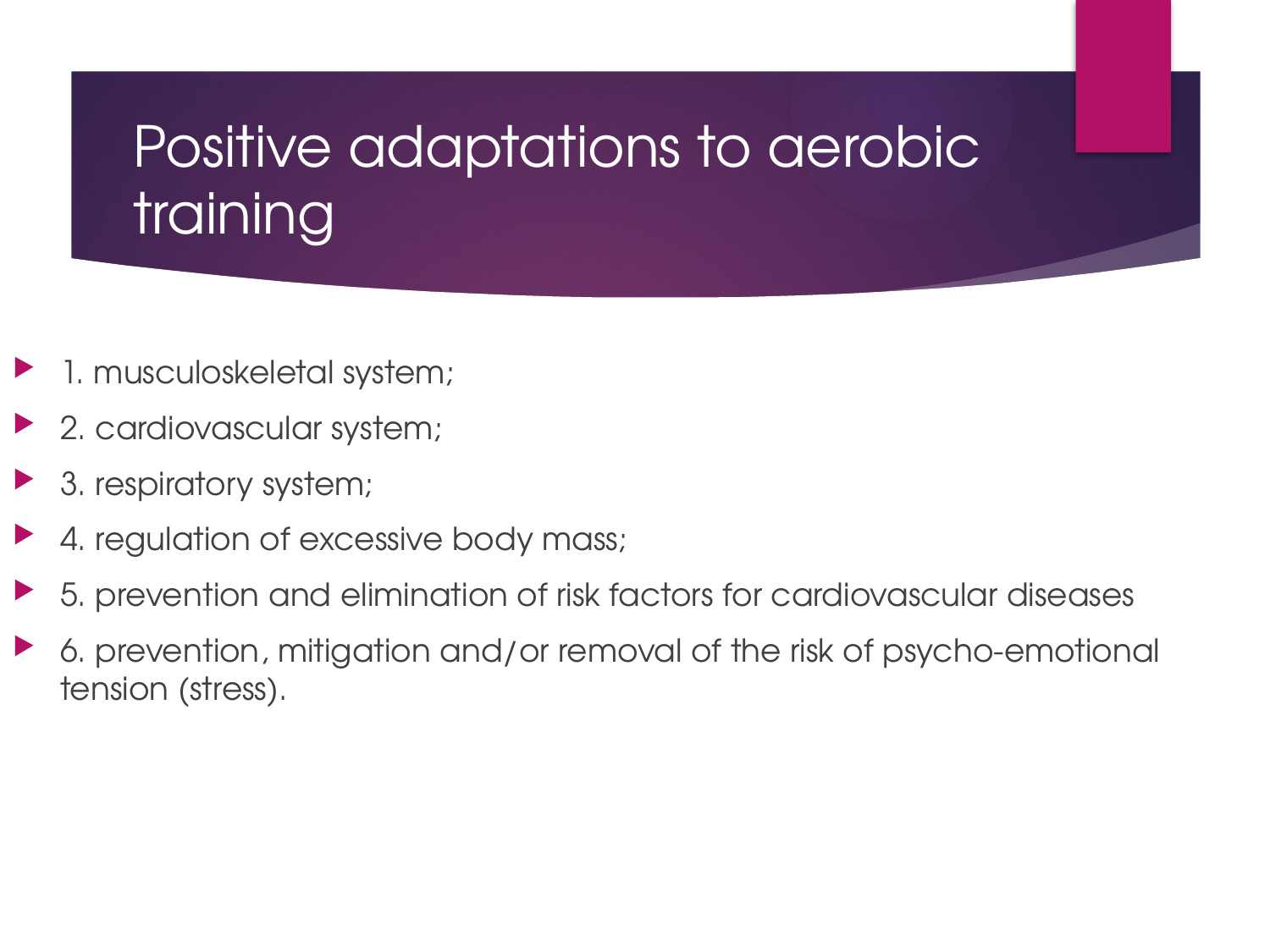

# Positive adaptations to aerobic training
1. musculoskeletal system;
2. cardiovascular system;
3. respiratory system;
4. regulation of excessive body mass;
5. prevention and elimination of risk factors for cardiovascular diseases
6. prevention, mitigation and/or removal of the risk of psycho-emotional tension (stress).